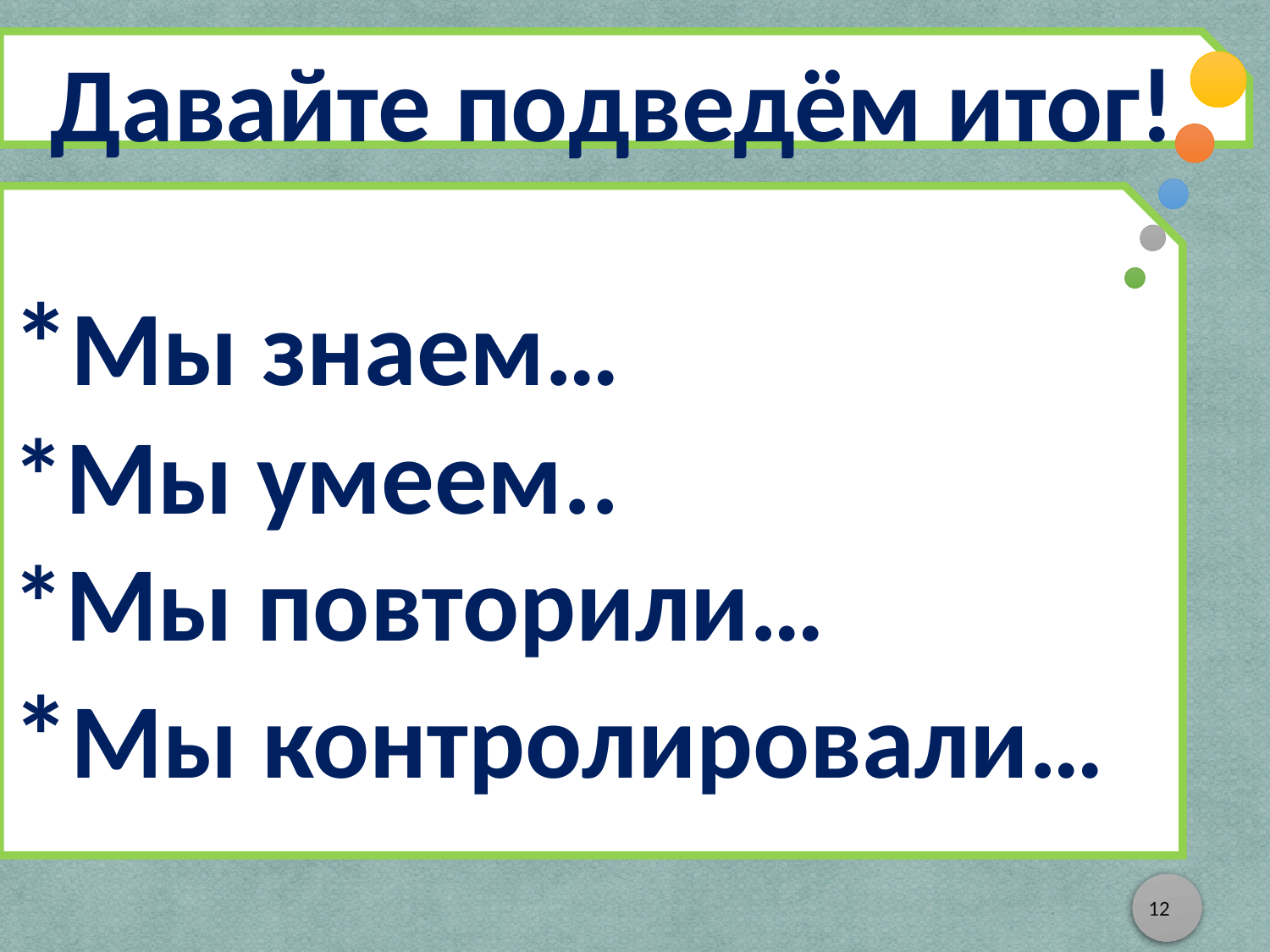

Давайте подведём итог!

*Мы знаем…
*Мы умеем..
*Мы повторили…
*Мы контролировали…

12